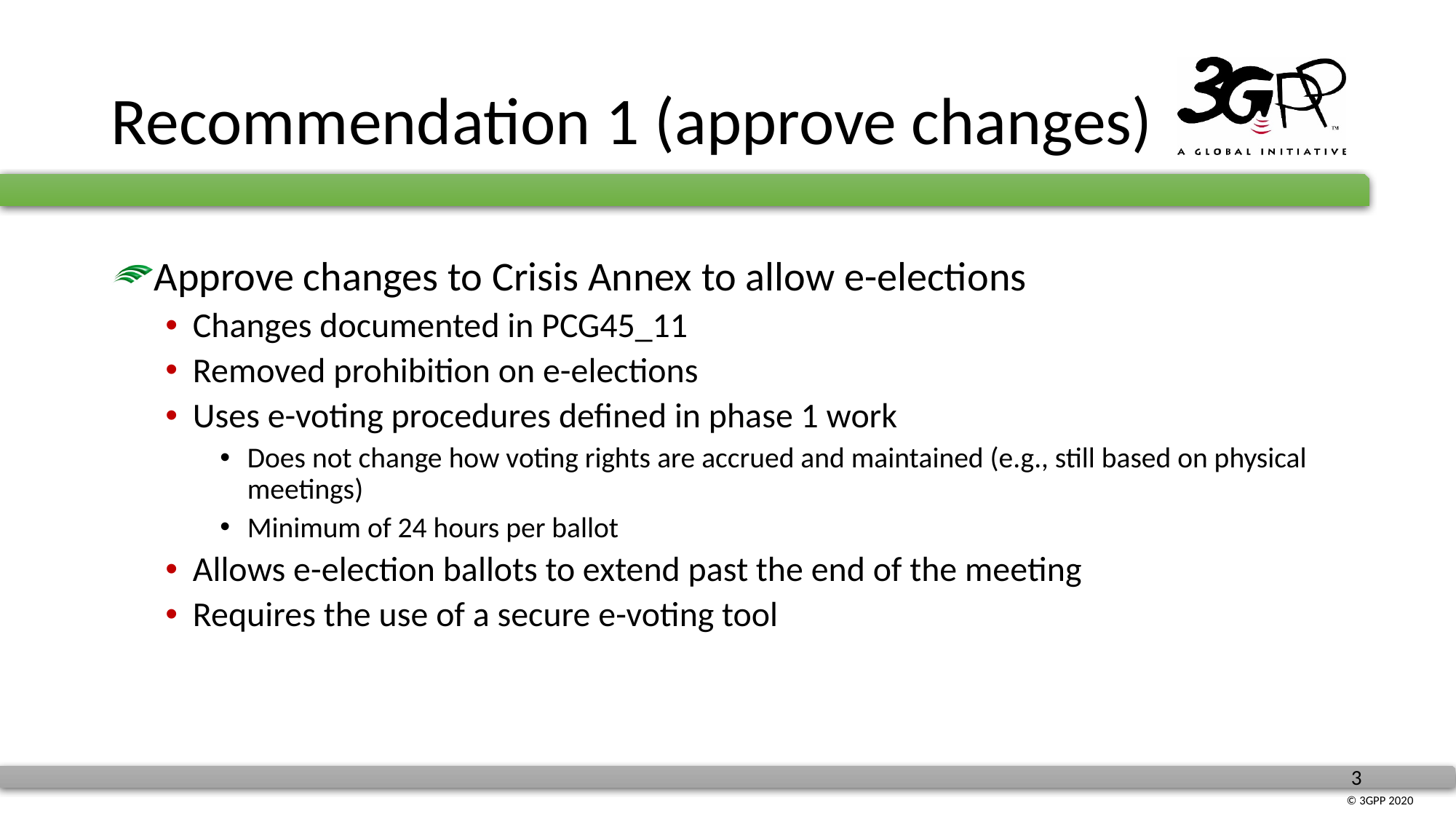

# Recommendation 1 (approve changes)
Approve changes to Crisis Annex to allow e-elections
Changes documented in PCG45_11
Removed prohibition on e-elections
Uses e-voting procedures defined in phase 1 work
Does not change how voting rights are accrued and maintained (e.g., still based on physical meetings)
Minimum of 24 hours per ballot
Allows e-election ballots to extend past the end of the meeting
Requires the use of a secure e-voting tool